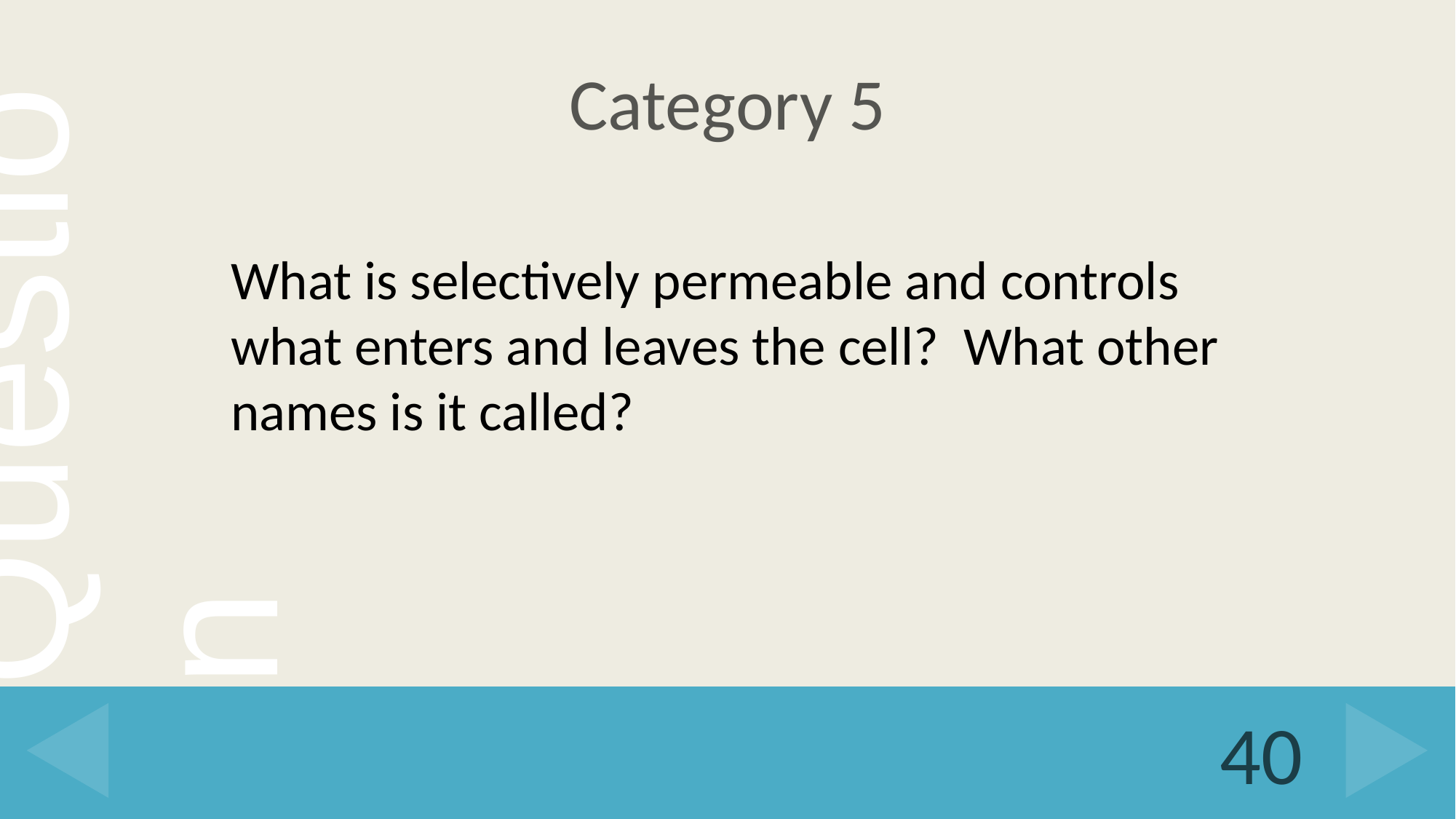

# Category 5
What is selectively permeable and controls what enters and leaves the cell?  What other names is it called?
40